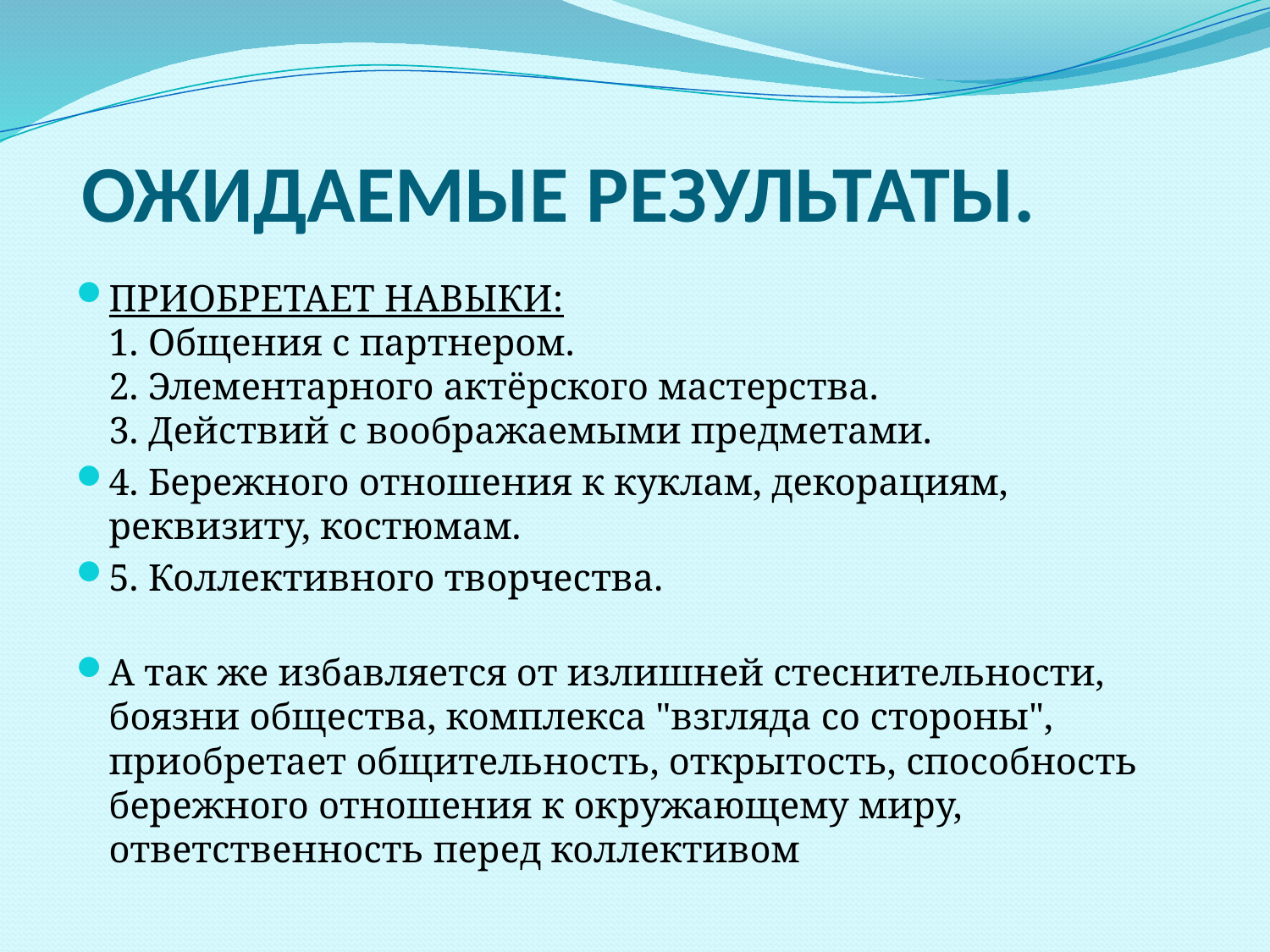

# ОЖИДАЕМЫЕ РЕЗУЛЬТАТЫ.
ПРИОБРЕТАЕТ НАВЫКИ:
1. Общения с партнером.
2. Элементарного актёрского мастерства.
3. Действий с воображаемыми предметами.
4. Бережного отношения к куклам, декорациям, реквизиту, костюмам.
5. Коллективного творчества.
А так же избавляется от излишней стеснительности, боязни общества, комплекса "взгляда со стороны", приобретает общительность, открытость, способность бережного отношения к окружающему миру, ответственность перед коллективом